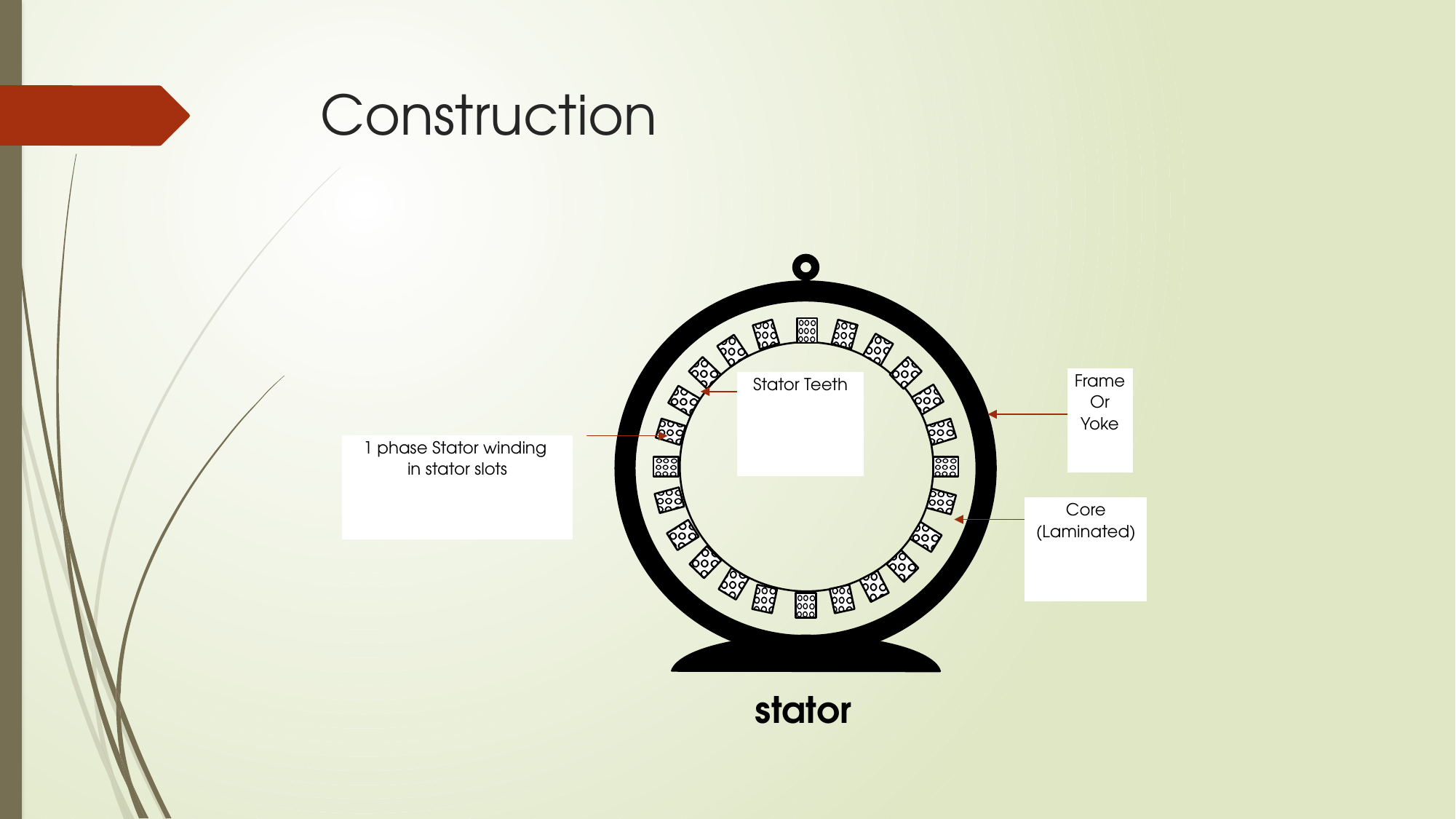

# Construction

Frame
Or
Yoke
1 phase Stator winding
in stator slots
Core
(Laminated)
Stator Teeth
stator